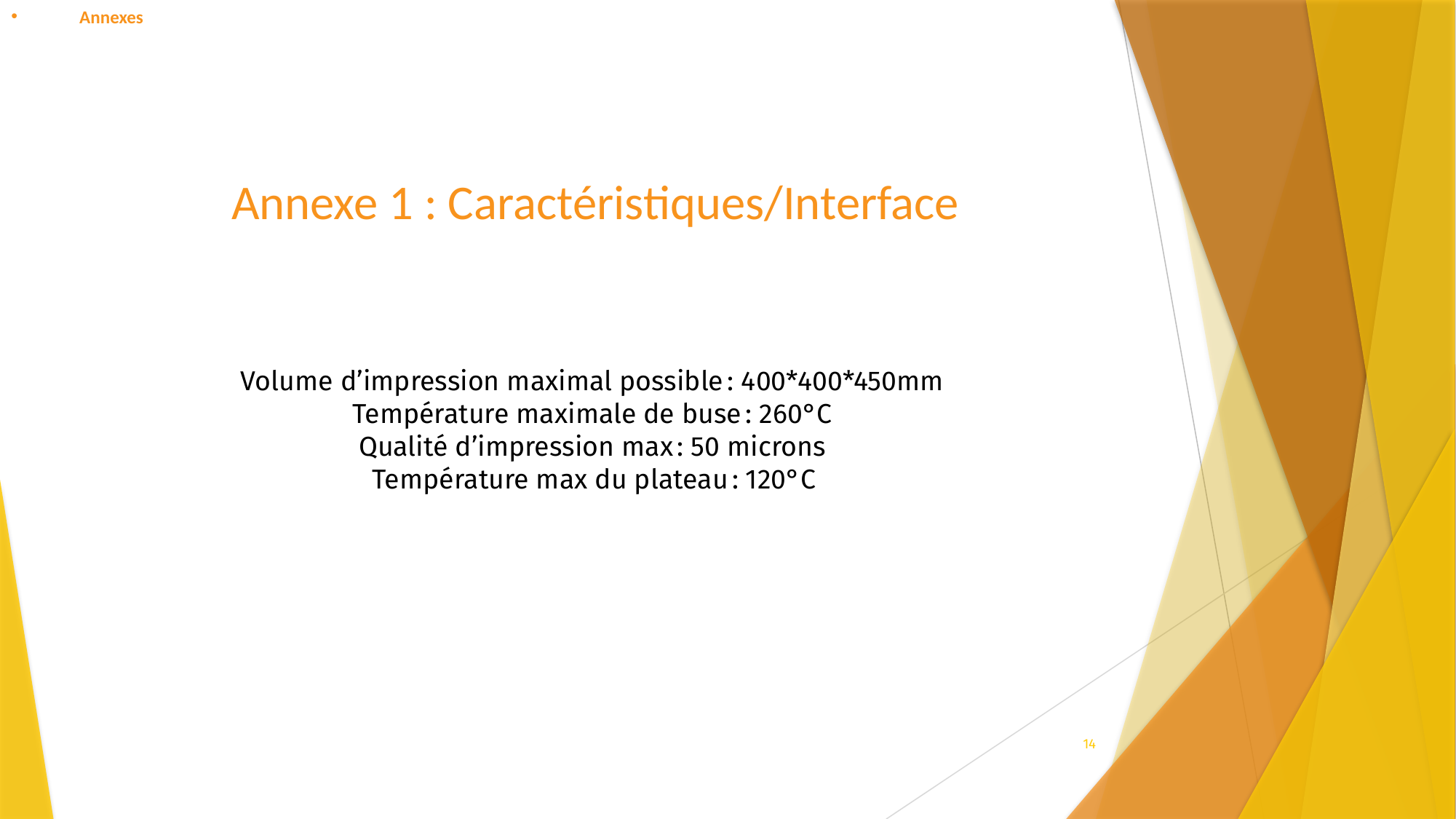

# Annexes
Annexe 1 : Caractéristiques/Interface

Volume d’impression maximal possible : 400*400*450mm
Température maximale de buse : 260°C
Qualité d’impression max : 50 microns
Température max du plateau : 120°C

14